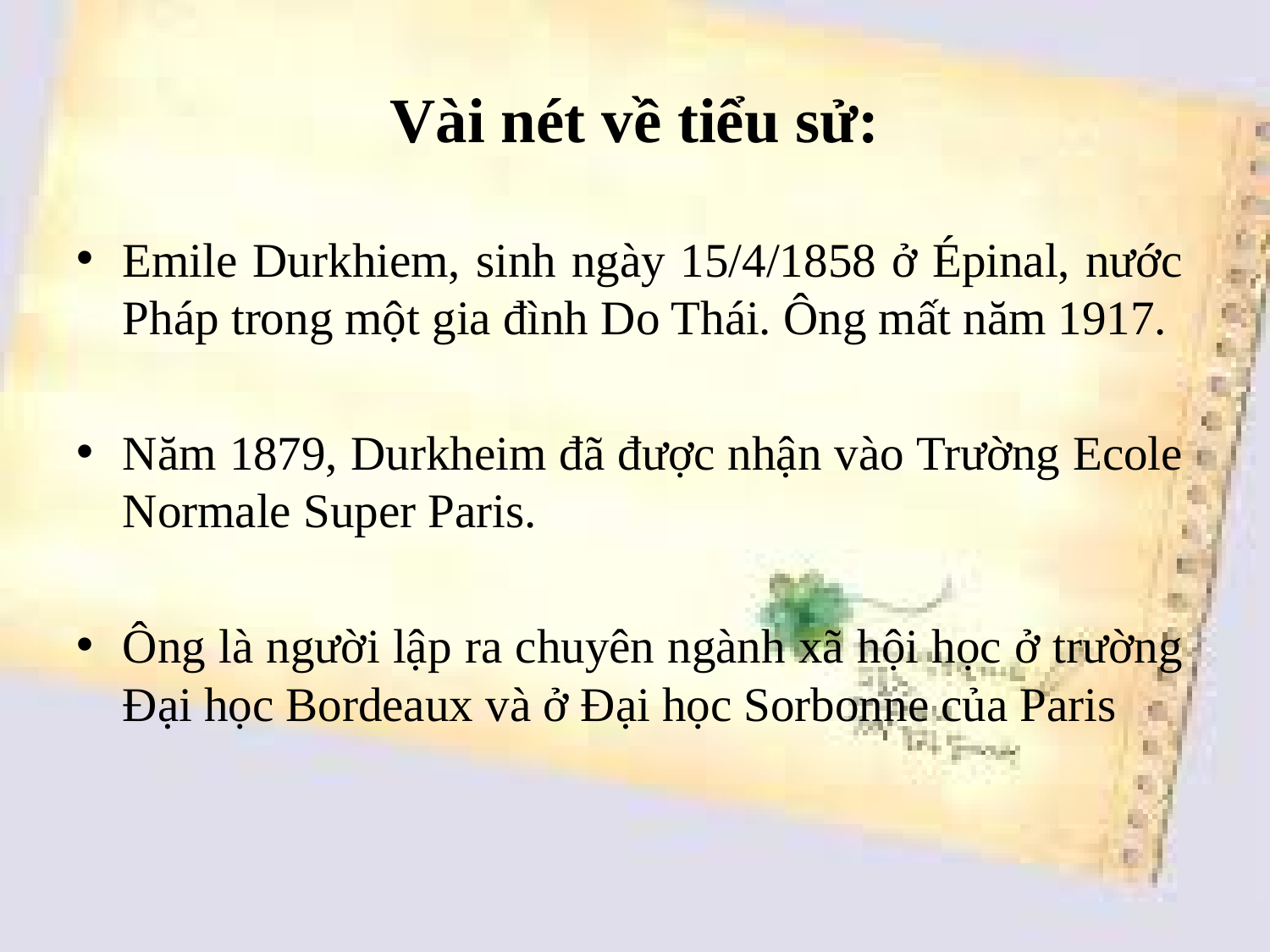

# Vài nét về tiểu sử:
Emile Durkhiem, sinh ngày 15/4/1858 ở Épinal, nước Pháp trong một gia đình Do Thái. Ông mất năm 1917.

Năm 1879, Durkheim đã được nhận vào Trường Ecole Normale Super Paris.

Ông là người lập ra chuyên ngành xã hội học ở trường Đại học Bordeaux và ở Đại học Sorbonne của Paris